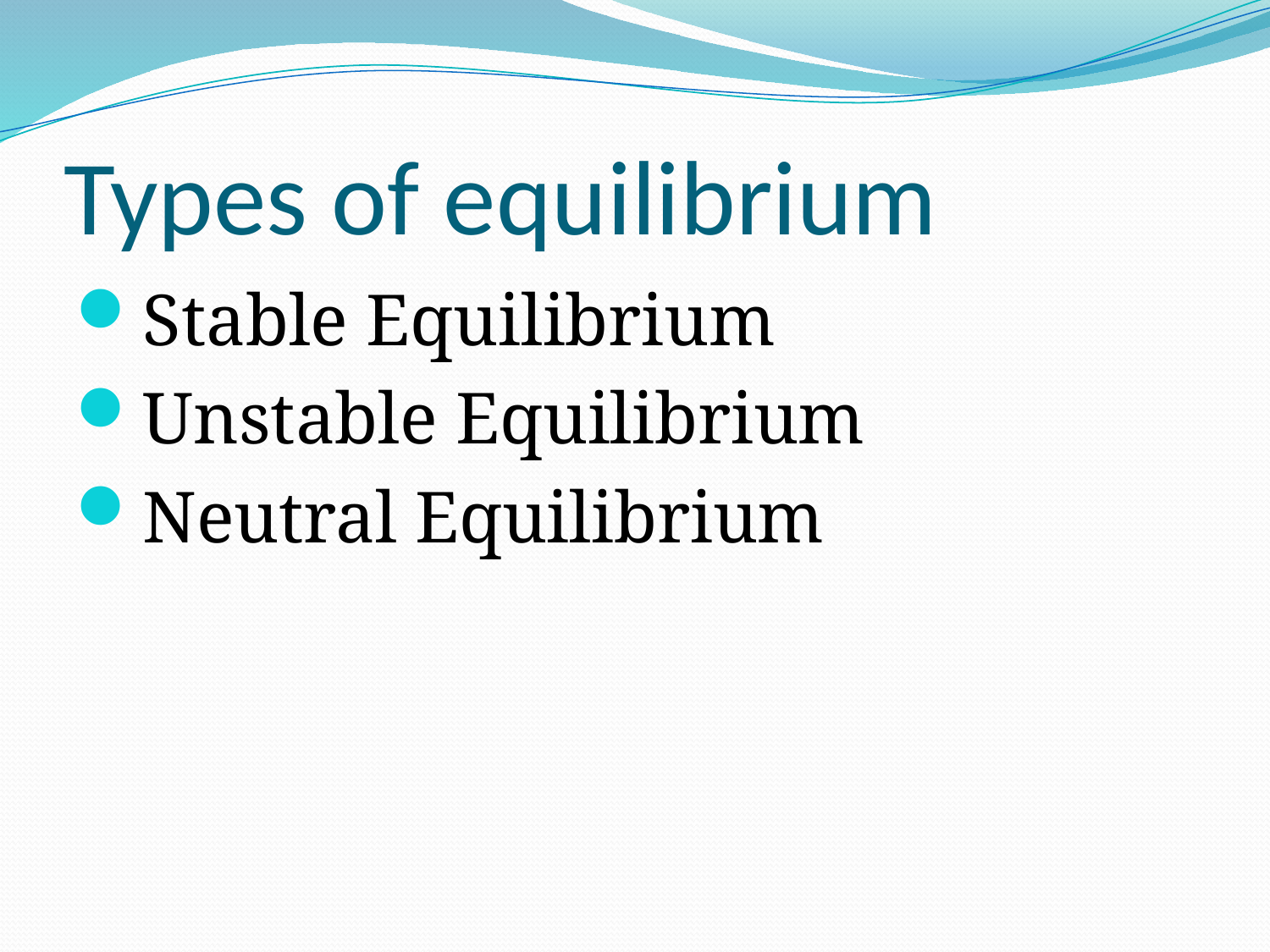

# Types of equilibrium
Stable Equilibrium
Unstable Equilibrium
Neutral Equilibrium